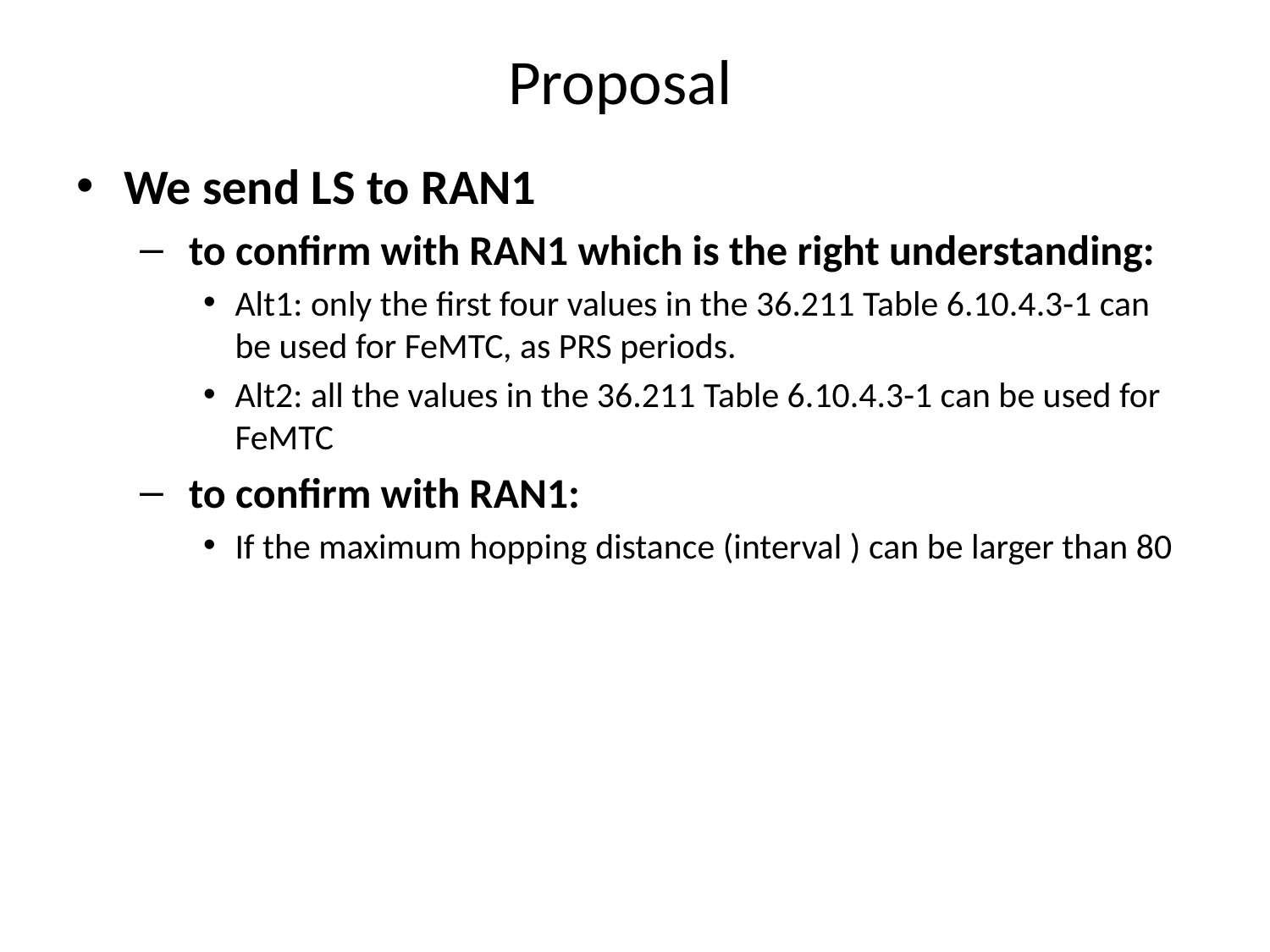

# Proposal
We send LS to RAN1
 to confirm with RAN1 which is the right understanding:
Alt1: only the first four values in the 36.211 Table 6.10.4.3-1 can be used for FeMTC, as PRS periods.
Alt2: all the values in the 36.211 Table 6.10.4.3-1 can be used for FeMTC
 to confirm with RAN1:
If the maximum hopping distance (interval ) can be larger than 80